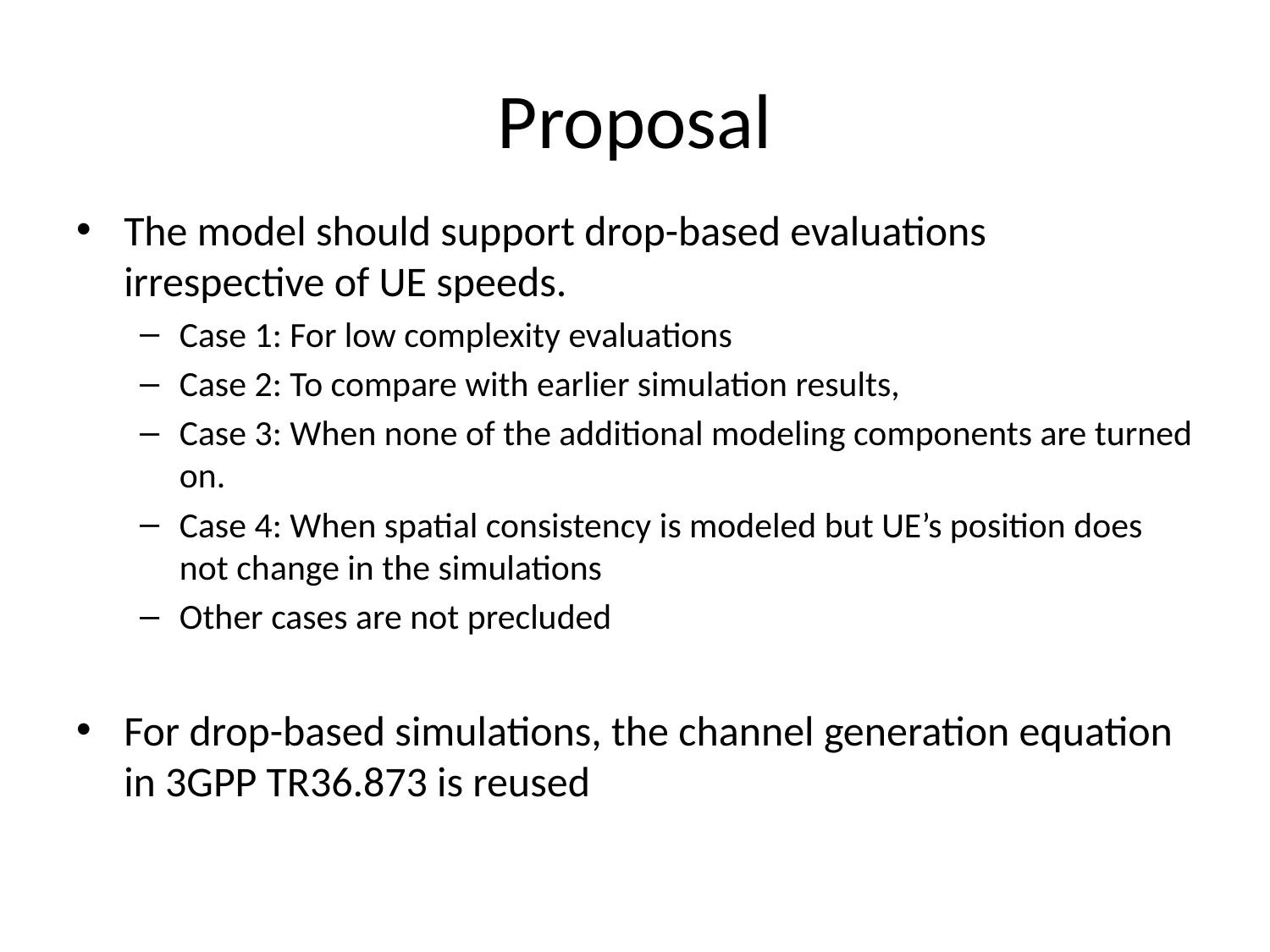

# Proposal
The model should support drop-based evaluations irrespective of UE speeds.
Case 1: For low complexity evaluations
Case 2: To compare with earlier simulation results,
Case 3: When none of the additional modeling components are turned on.
Case 4: When spatial consistency is modeled but UE’s position does not change in the simulations
Other cases are not precluded

For drop-based simulations, the channel generation equation in 3GPP TR36.873 is reused